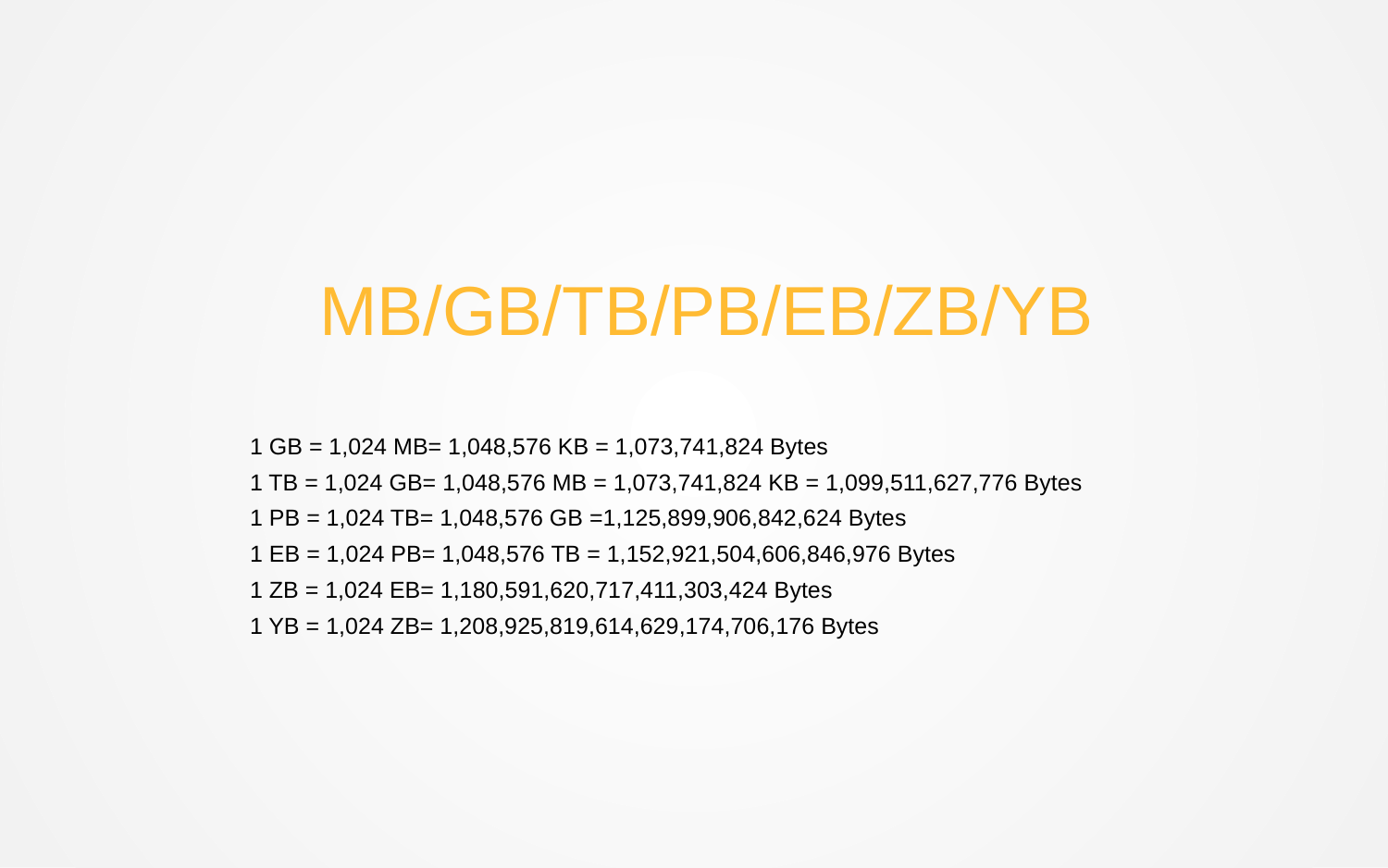

MB/GB/TB/PB/EB/ZB/YB
1 GB = 1,024 MB= 1,048,576 KB = 1,073,741,824 Bytes
1 TB = 1,024 GB= 1,048,576 MB = 1,073,741,824 KB = 1,099,511,627,776 Bytes
1 PB = 1,024 TB= 1,048,576 GB =1,125,899,906,842,624 Bytes
1 EB = 1,024 PB= 1,048,576 TB = 1,152,921,504,606,846,976 Bytes
1 ZB = 1,024 EB= 1,180,591,620,717,411,303,424 Bytes
1 YB = 1,024 ZB= 1,208,925,819,614,629,174,706,176 Bytes